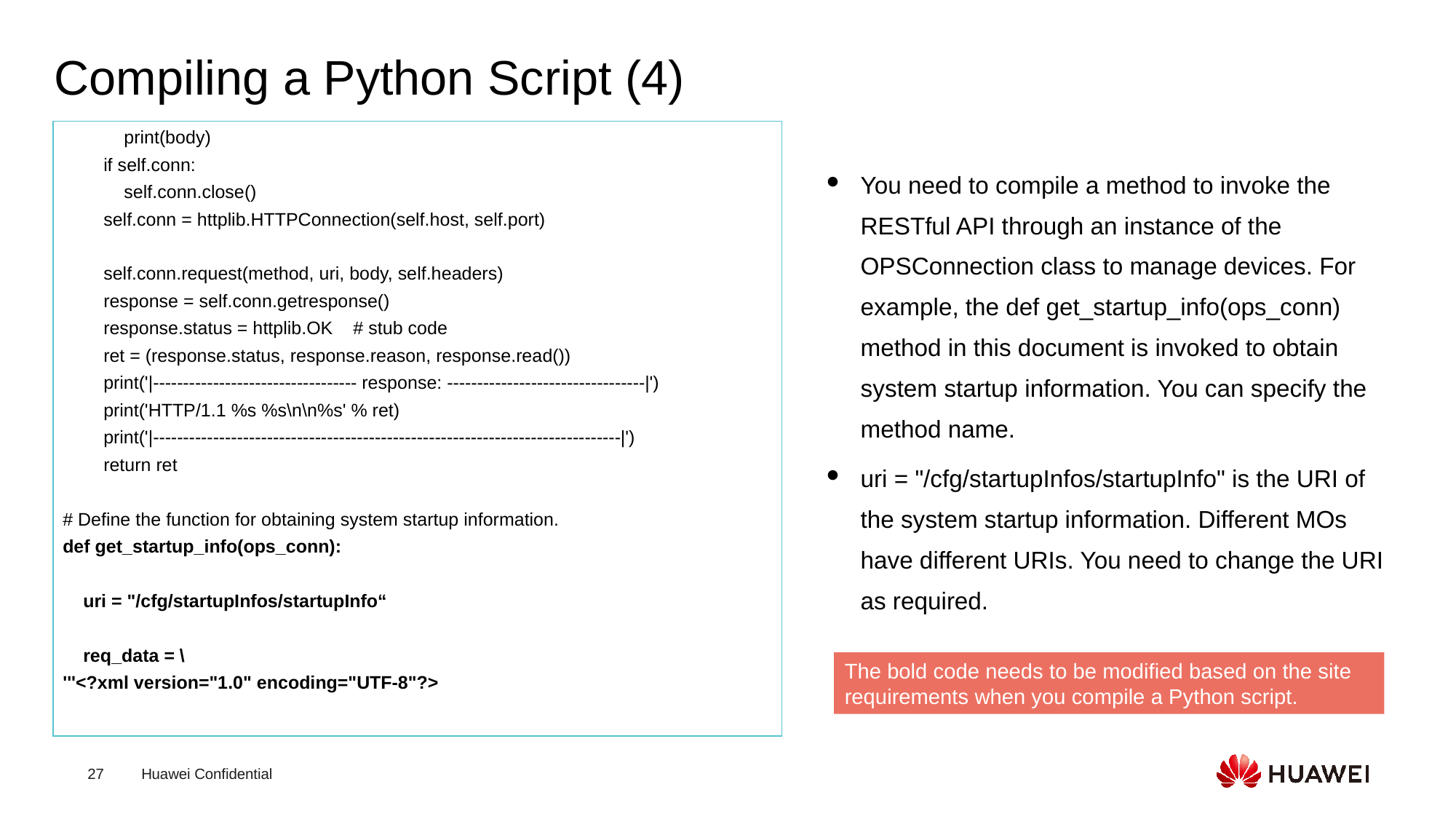

# Compiling a Python Script (4)
            print(body)
        if self.conn:
            self.conn.close()
        self.conn = httplib.HTTPConnection(self.host, self.port)

        self.conn.request(method, uri, body, self.headers)
        response = self.conn.getresponse()
        response.status = httplib.OK    # stub code
        ret = (response.status, response.reason, response.read())
        print('|---------------------------------- response: ---------------------------------|')
        print('HTTP/1.1 %s %s\n\n%s' % ret)
        print('|------------------------------------------------------------------------------|')
        return ret

# Define the function for obtaining system startup information.
def get_startup_info(ops_conn):

    uri = "/cfg/startupInfos/startupInfo“

    req_data = \
'''<?xml version="1.0" encoding="UTF-8"?>
You need to compile a method to invoke the RESTful API through an instance of the OPSConnection class to manage devices. For example, the def get_startup_info(ops_conn) method in this document is invoked to obtain system startup information. You can specify the method name.
uri = "/cfg/startupInfos/startupInfo" is the URI of the system startup information. Different MOs have different URIs. You need to change the URI as required.
The bold code needs to be modified based on the site requirements when you compile a Python script.